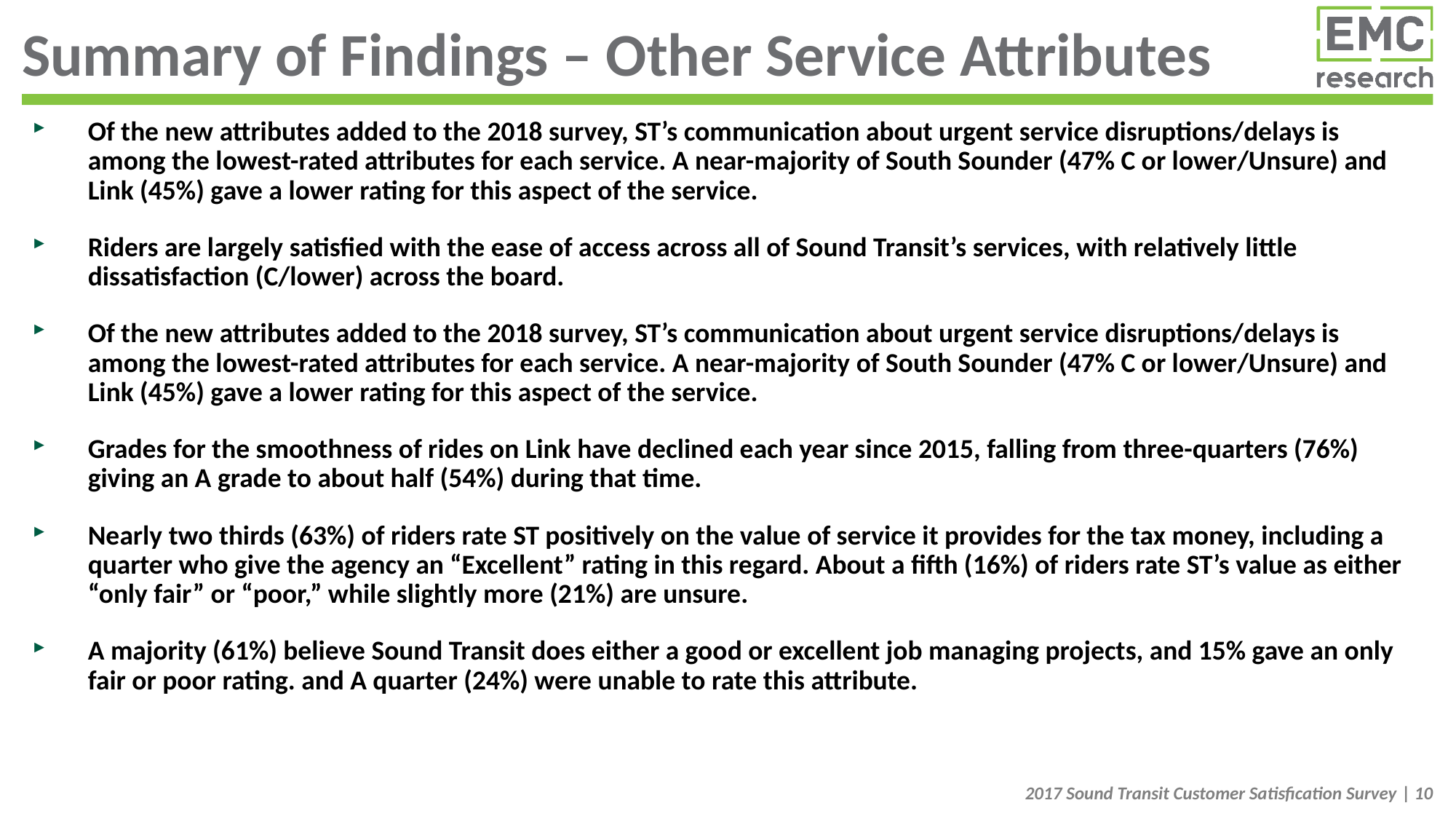

# Summary of Findings – Other Service Attributes
Of the new attributes added to the 2018 survey, ST’s communication about urgent service disruptions/delays is among the lowest-rated attributes for each service. A near-majority of South Sounder (47% C or lower/Unsure) and Link (45%) gave a lower rating for this aspect of the service.
Riders are largely satisfied with the ease of access across all of Sound Transit’s services, with relatively little dissatisfaction (C/lower) across the board.
Of the new attributes added to the 2018 survey, ST’s communication about urgent service disruptions/delays is among the lowest-rated attributes for each service. A near-majority of South Sounder (47% C or lower/Unsure) and Link (45%) gave a lower rating for this aspect of the service.
Grades for the smoothness of rides on Link have declined each year since 2015, falling from three-quarters (76%) giving an A grade to about half (54%) during that time.
Nearly two thirds (63%) of riders rate ST positively on the value of service it provides for the tax money, including a quarter who give the agency an “Excellent” rating in this regard. About a fifth (16%) of riders rate ST’s value as either “only fair” or “poor,” while slightly more (21%) are unsure.
A majority (61%) believe Sound Transit does either a good or excellent job managing projects, and 15% gave an only fair or poor rating. and A quarter (24%) were unable to rate this attribute.